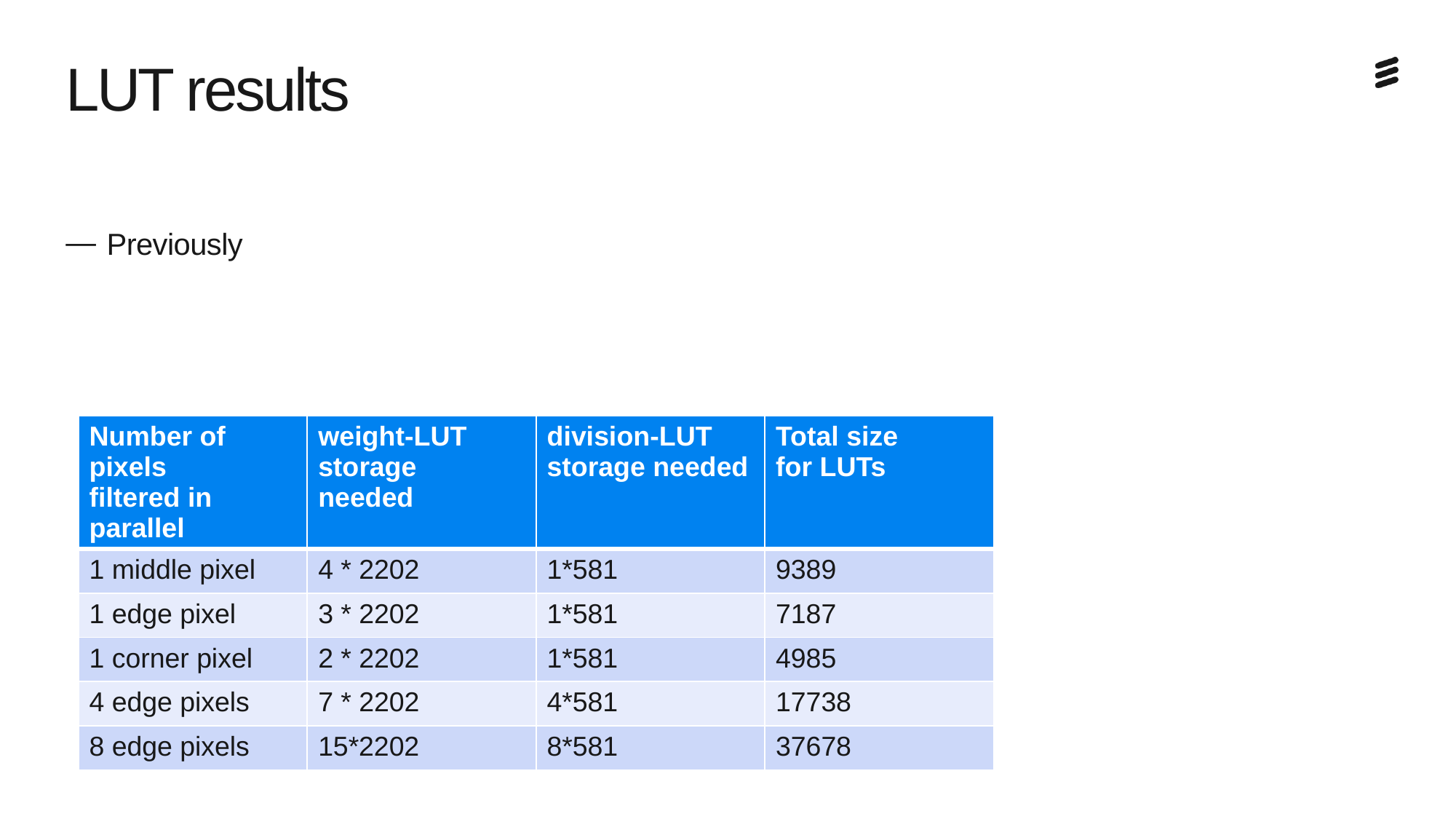

# LUT results
Previously

| Number of pixels filtered in parallel | weight-LUT storage needed | division-LUT storage needed | Total size for LUTs |
| --- | --- | --- | --- |
| 1 middle pixel | 4 \* 2202 | 1\*581 | 9389 |
| 1 edge pixel | 3 \* 2202 | 1\*581 | 7187 |
| 1 corner pixel | 2 \* 2202 | 1\*581 | 4985 |
| 4 edge pixels | 7 \* 2202 | 4\*581 | 17738 |
| 8 edge pixels | 15\*2202 | 8\*581 | 37678 |